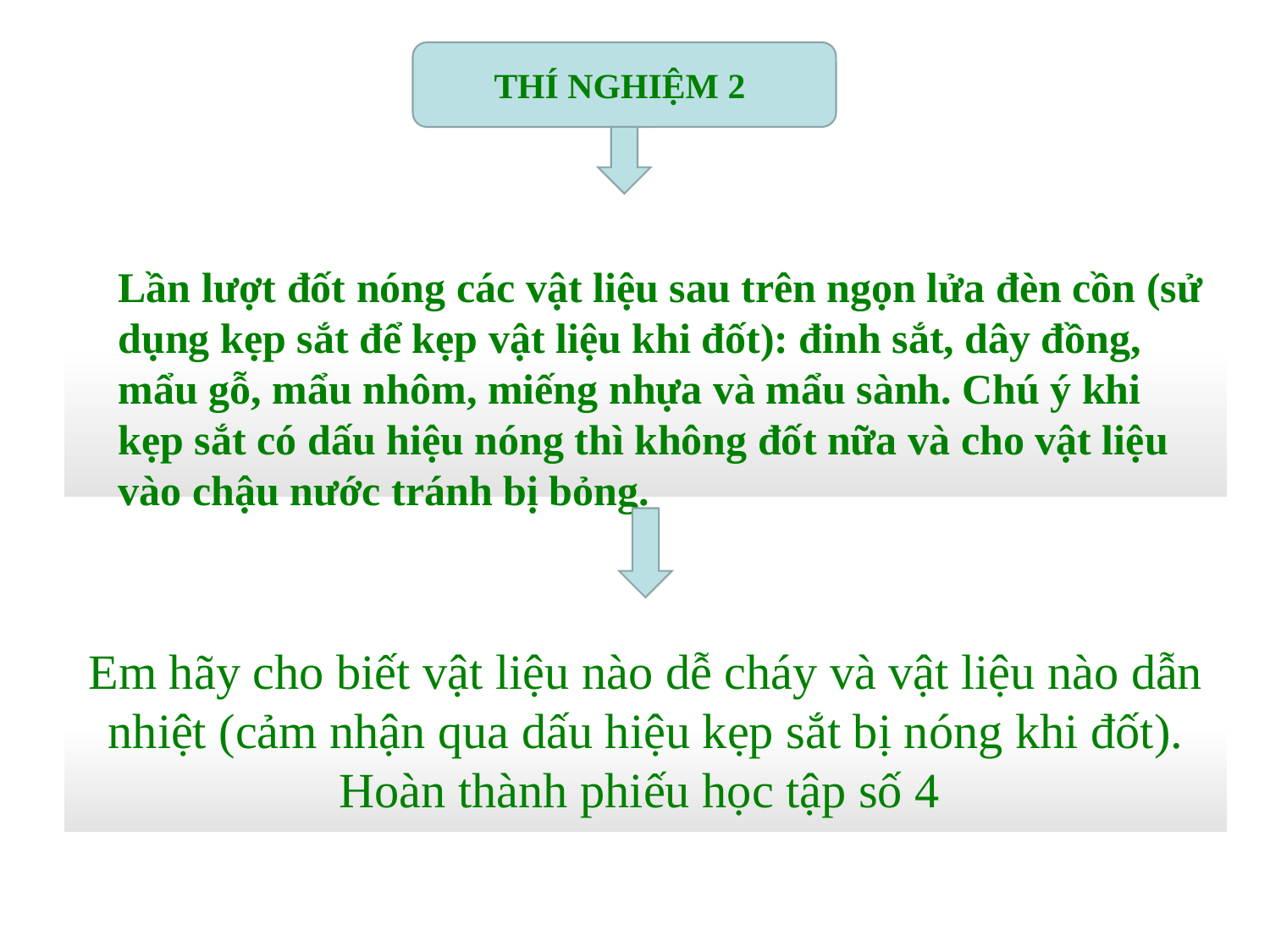

THÍ NGHIỆM 2

Lần lượt đốt nóng các vật liệu sau trên ngọn lửa đèn cồn (sử dụng kẹp sắt để kẹp vật liệu khi đốt): đinh sắt, dây đồng, mẩu gỗ, mẩu nhôm, miếng nhựa và mẩu sành. Chú ý khi kẹp sắt có dấu hiệu nóng thì không đốt nữa và cho vật liệu vào chậu nước tránh bị bỏng.

Em hãy cho biết vật liệu nào dễ cháy và vật liệu nào dẫn nhiệt (cảm nhận qua dấu hiệu kẹp sắt bị nóng khi đốt).
Hoàn thành phiếu học tập số 4